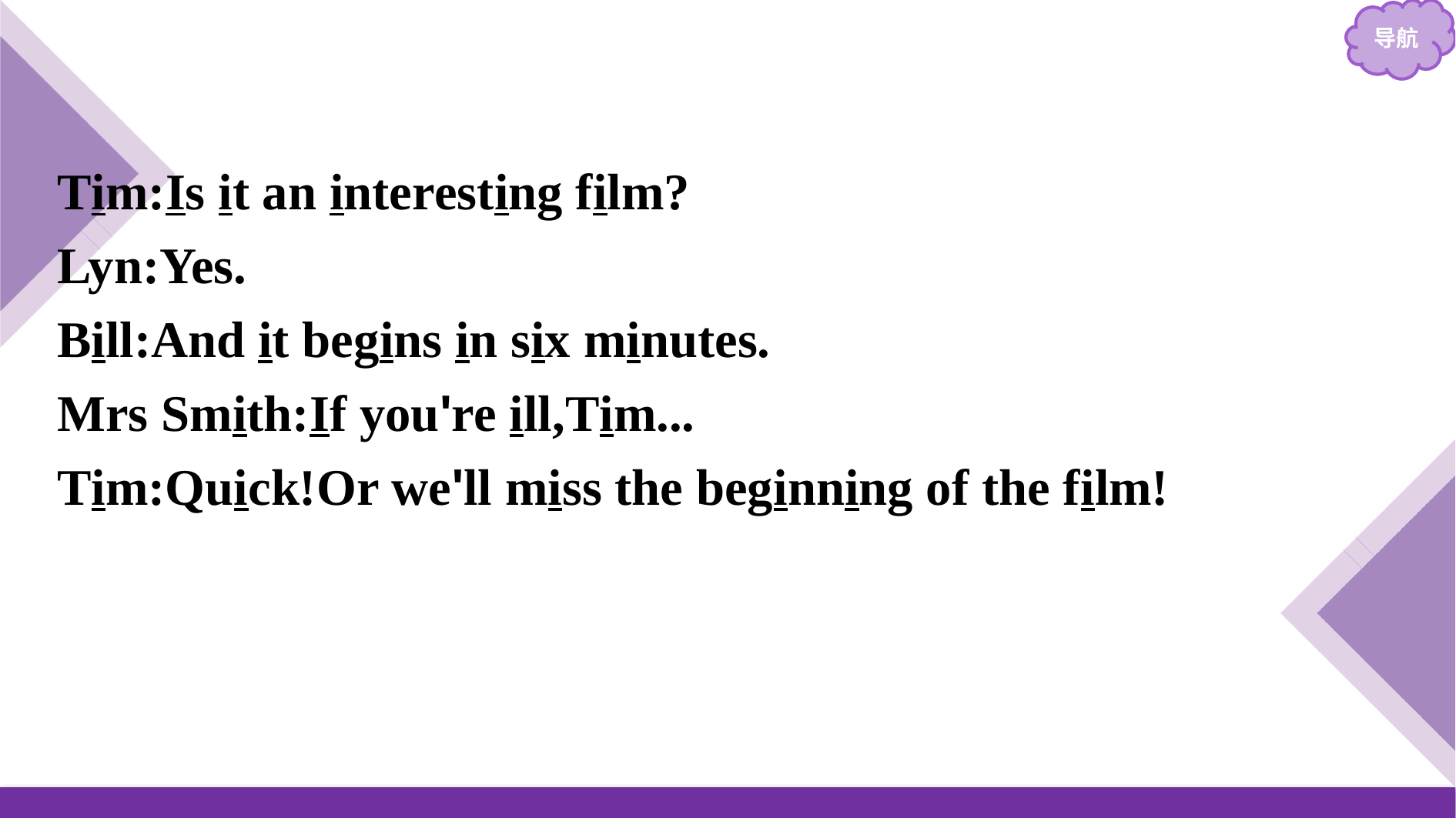

Tim:Is it an interesting film?
Lyn:Yes.
Bill:And it begins in six minutes.
Mrs Smith:If you're ill,Tim...
Tim:Quick!Or we'll miss the beginning of the film!